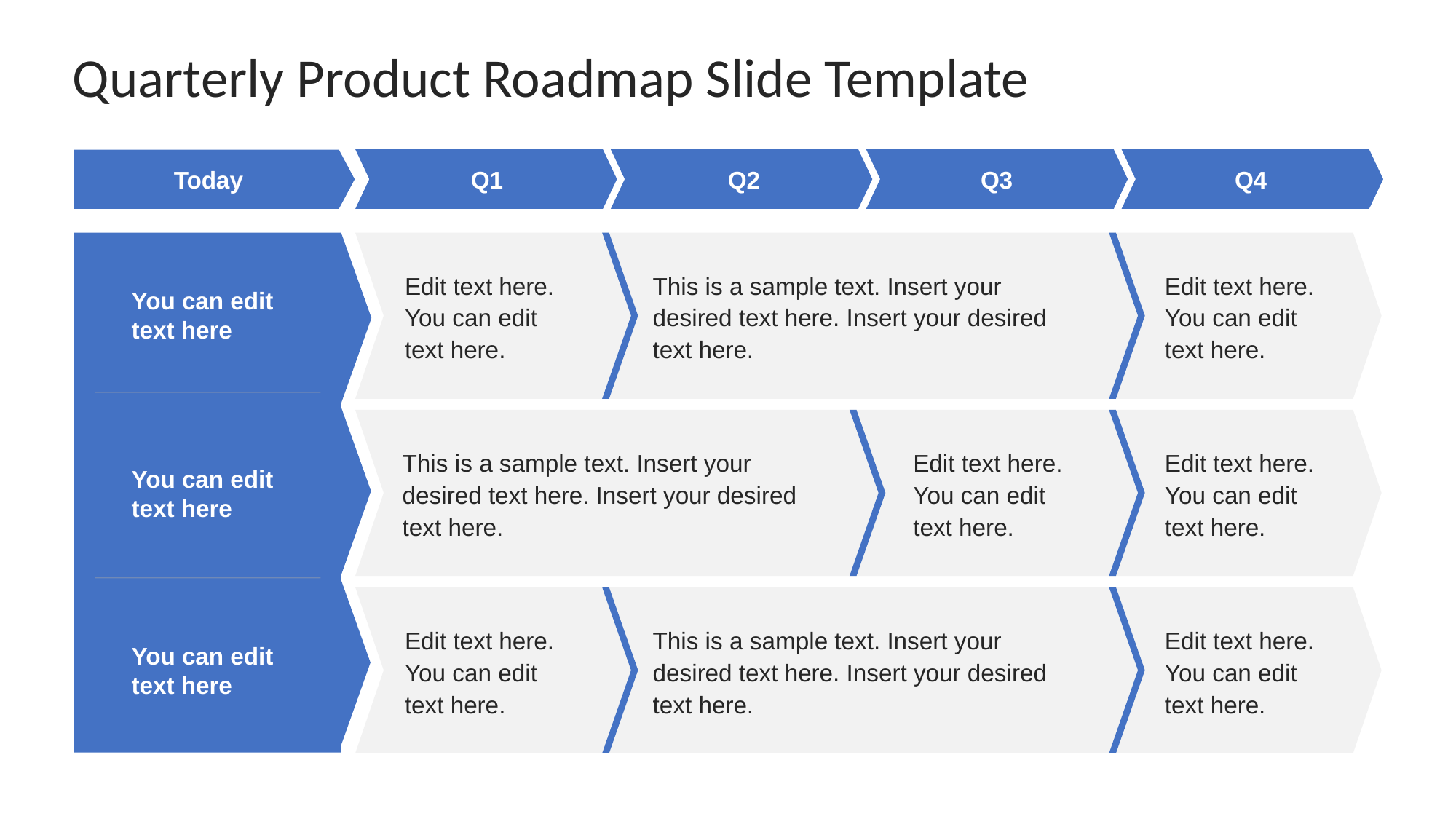

# Quarterly Product Roadmap Slide Template

Q1
Q2
Q3
Q4

Today

Edit text here. You can edit text here.
This is a sample text. Insert your desired text here. Insert your desired text here.
Edit text here. You can edit text here.
You can edit text here

This is a sample text. Insert your desired text here. Insert your desired text here.
Edit text here. You can edit text here.
Edit text here. You can edit text here.
You can edit text here

Edit text here. You can edit text here.
This is a sample text. Insert your desired text here. Insert your desired text here.
Edit text here. You can edit text here.
You can edit text here